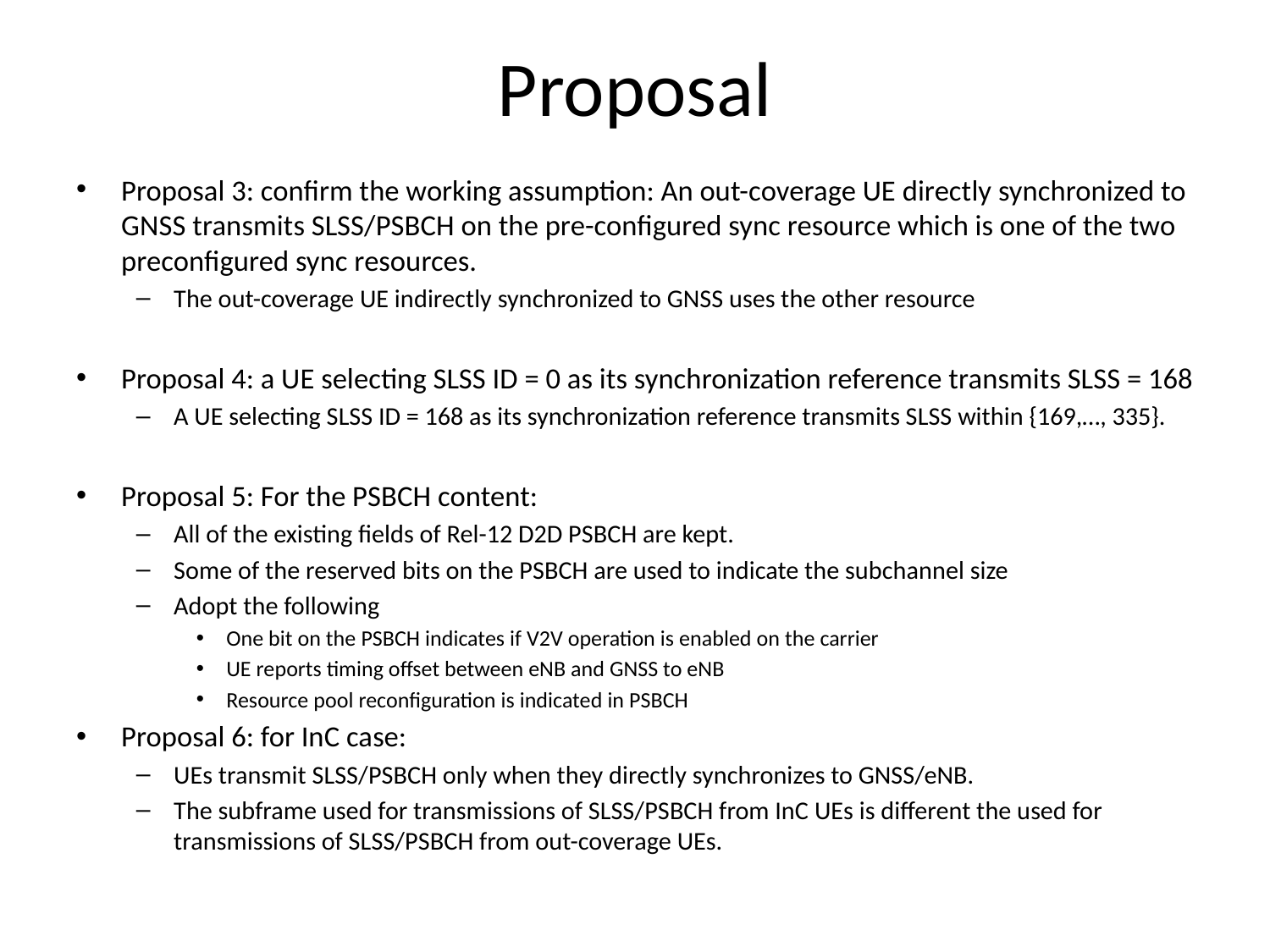

# Proposal
Proposal 3: confirm the working assumption: An out-coverage UE directly synchronized to GNSS transmits SLSS/PSBCH on the pre-configured sync resource which is one of the two preconfigured sync resources.
The out-coverage UE indirectly synchronized to GNSS uses the other resource

Proposal 4: a UE selecting SLSS ID = 0 as its synchronization reference transmits SLSS = 168
A UE selecting SLSS ID = 168 as its synchronization reference transmits SLSS within {169,…, 335}.

Proposal 5: For the PSBCH content:
All of the existing fields of Rel-12 D2D PSBCH are kept.
Some of the reserved bits on the PSBCH are used to indicate the subchannel size
Adopt the following
One bit on the PSBCH indicates if V2V operation is enabled on the carrier
UE reports timing offset between eNB and GNSS to eNB
Resource pool reconfiguration is indicated in PSBCH
Proposal 6: for InC case:
UEs transmit SLSS/PSBCH only when they directly synchronizes to GNSS/eNB.
The subframe used for transmissions of SLSS/PSBCH from InC UEs is different the used for transmissions of SLSS/PSBCH from out-coverage UEs.